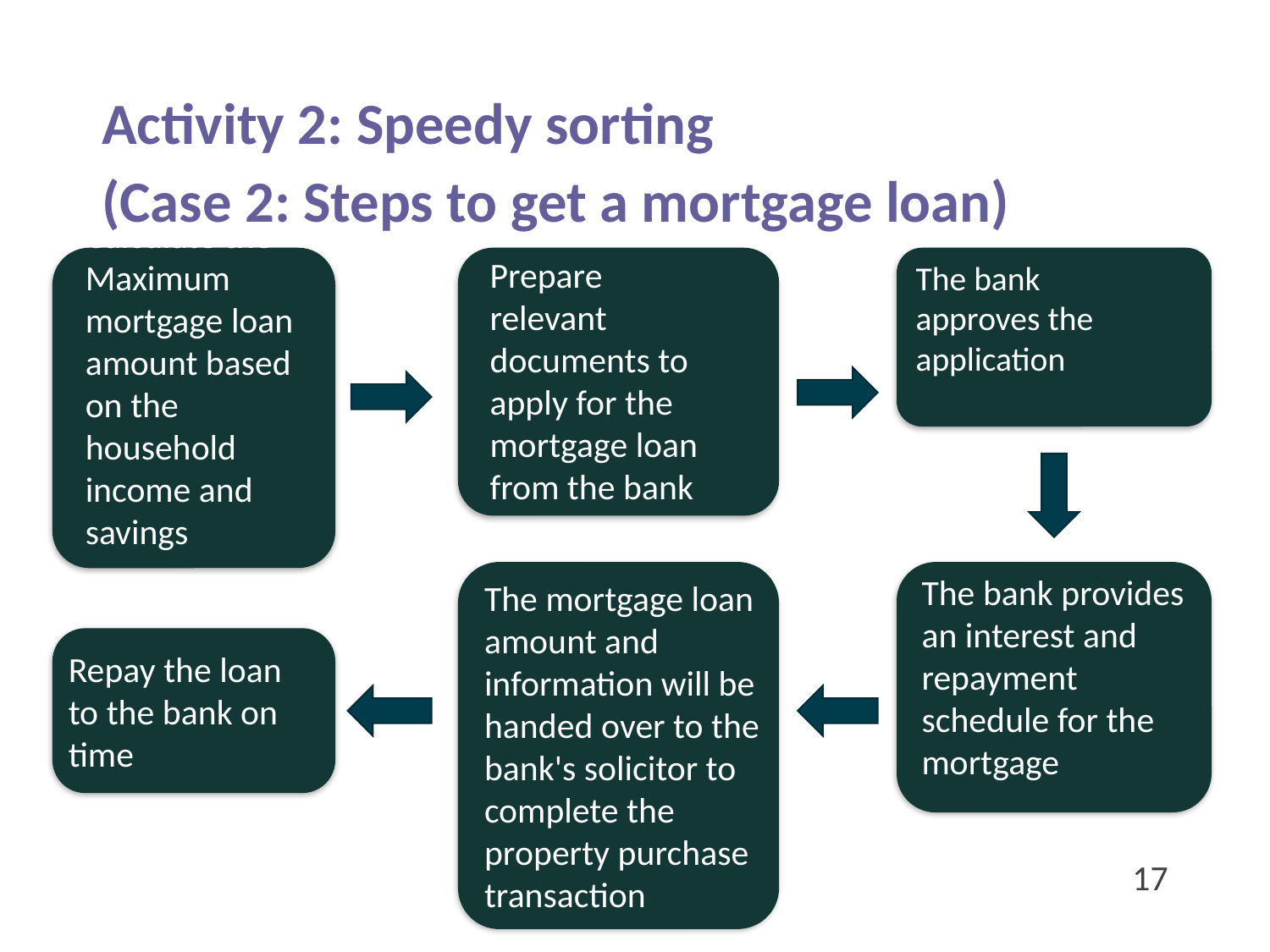

Activity 2: Speedy sorting
(Case 2: Steps to get a mortgage loan)
Calculate the Maximum mortgage loan amount based on the household income and savings
Prepare relevant documents to apply for the mortgage loan from the bank

The bank approves the application

The bank provides an interest and repayment schedule for the mortgage

The mortgage loan amount and information will be handed over to the bank's solicitor to complete the property purchase transaction

Repay the loan to the bank on time

17